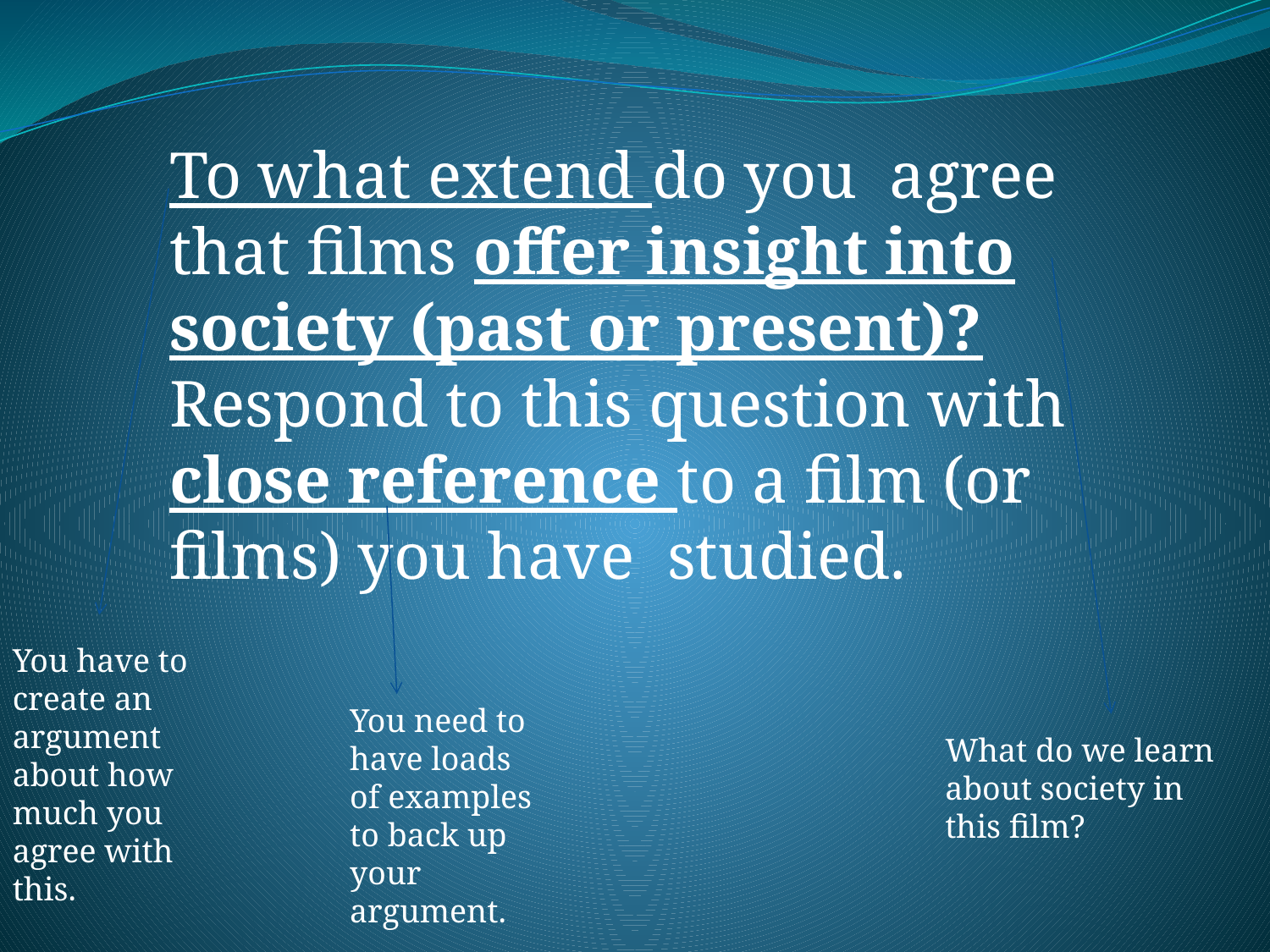

To what extend do you  agree that films offer insight into society (past or present)?
	Respond to this question with close reference to a film (or films) you have  studied.

You have to create an argument about how much you agree with this.
You need to have loads of examples to back up your argument.
What do we learn about society in this film?